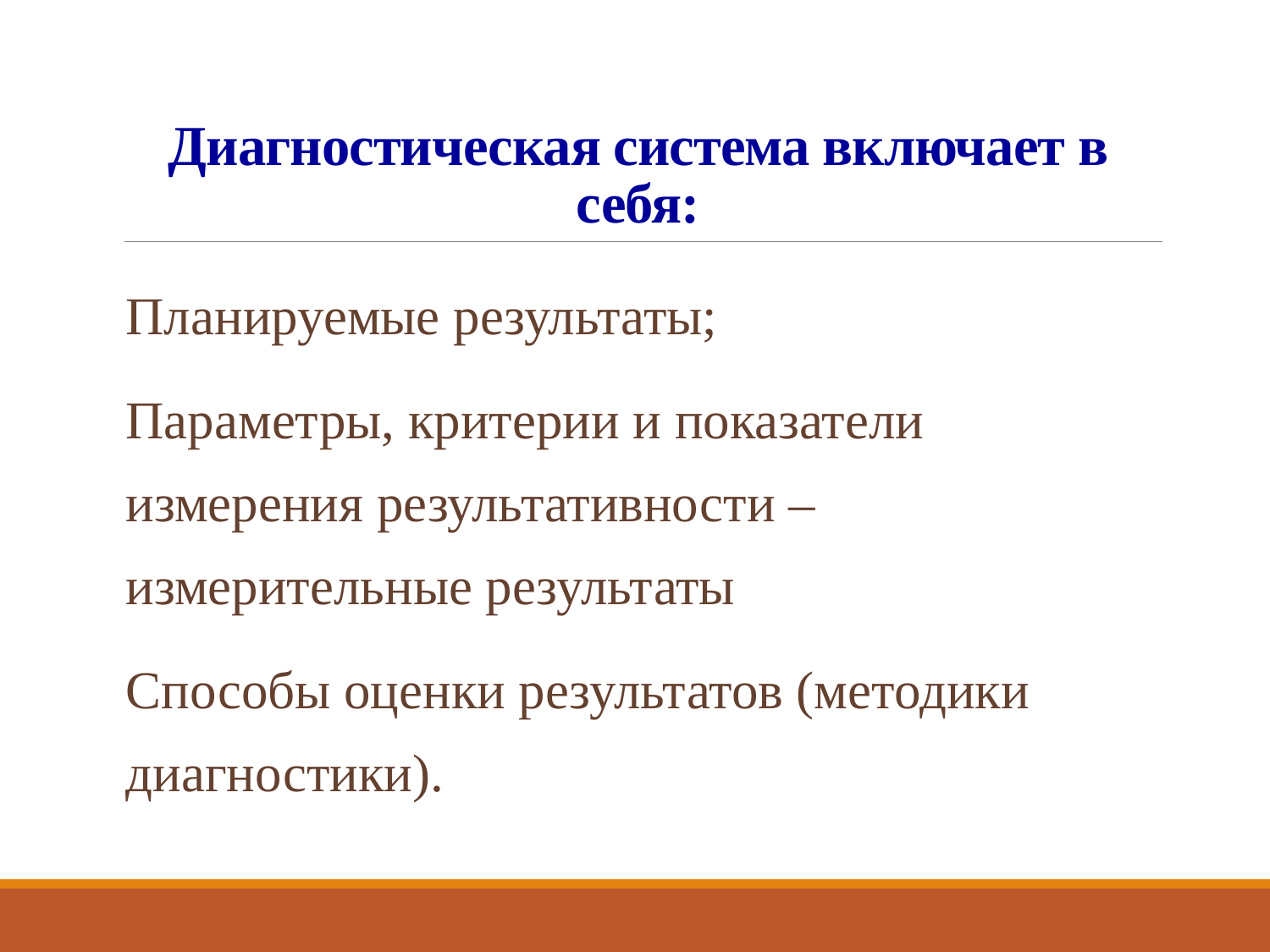

# Диагностическая система включает в себя:
Планируемые результаты;
Параметры, критерии и показатели измерения результативности – измерительные результаты
Способы оценки результатов (методики диагностики).